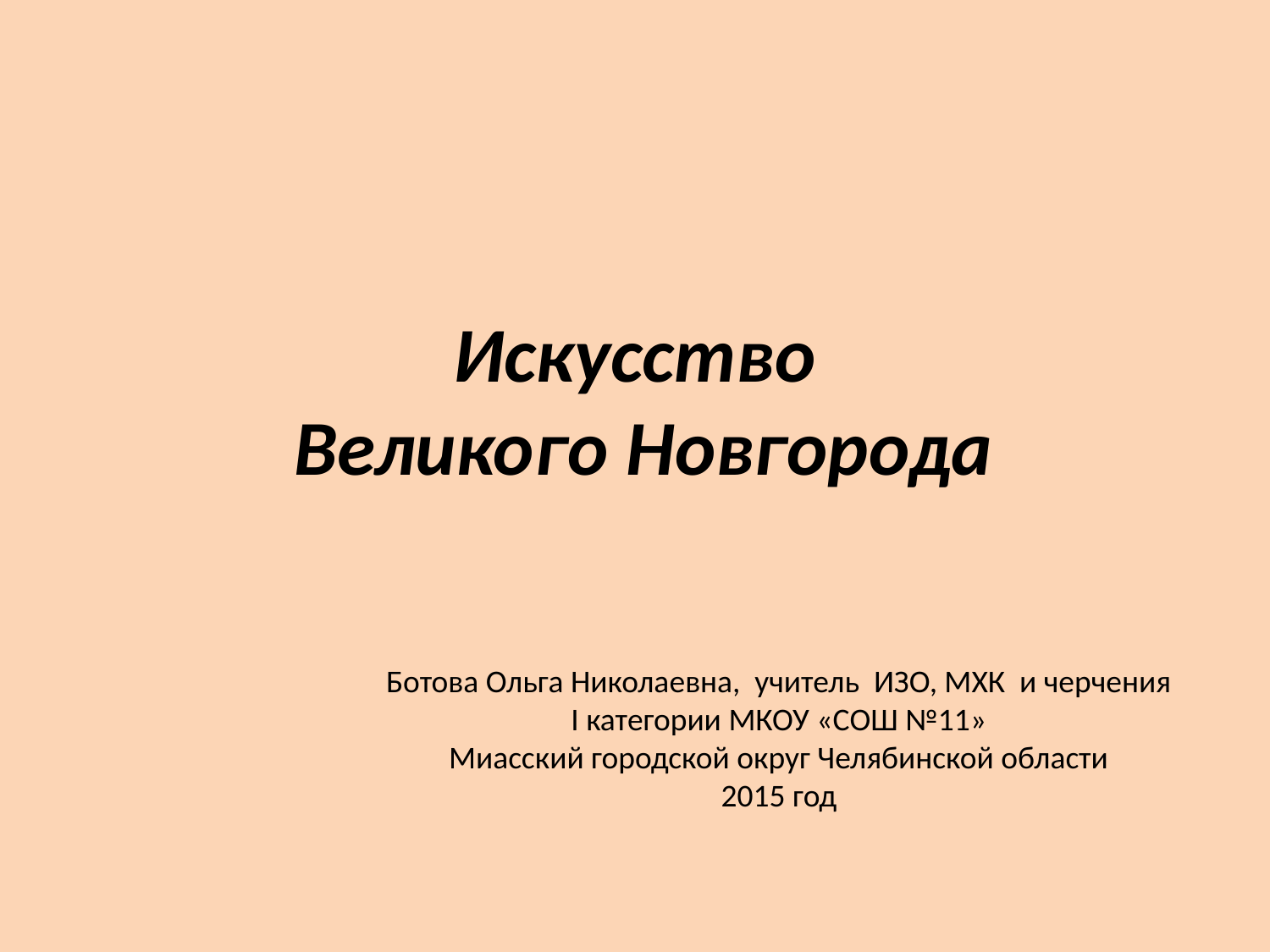

# Искусство Великого Новгорода
Ботова Ольга Николаевна,  учитель  ИЗО, МХК  и черчения
I категории МКОУ «СОШ №11»
Миасский городской округ Челябинской области
2015 год